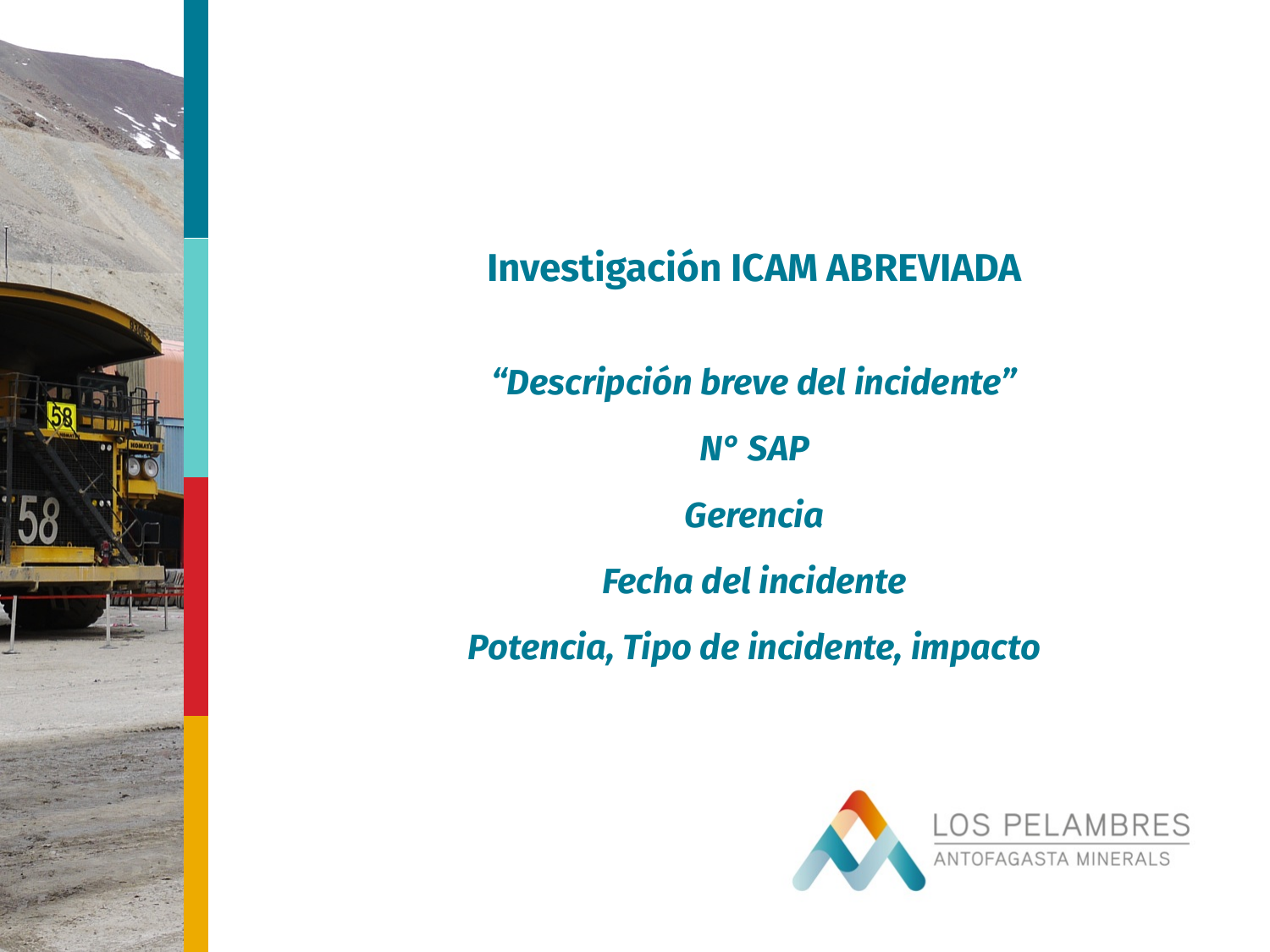

Investigación ICAM ABREVIADA
“Descripción breve del incidente”
N° SAP
Gerencia
Fecha del incidente
Potencia, Tipo de incidente, impacto